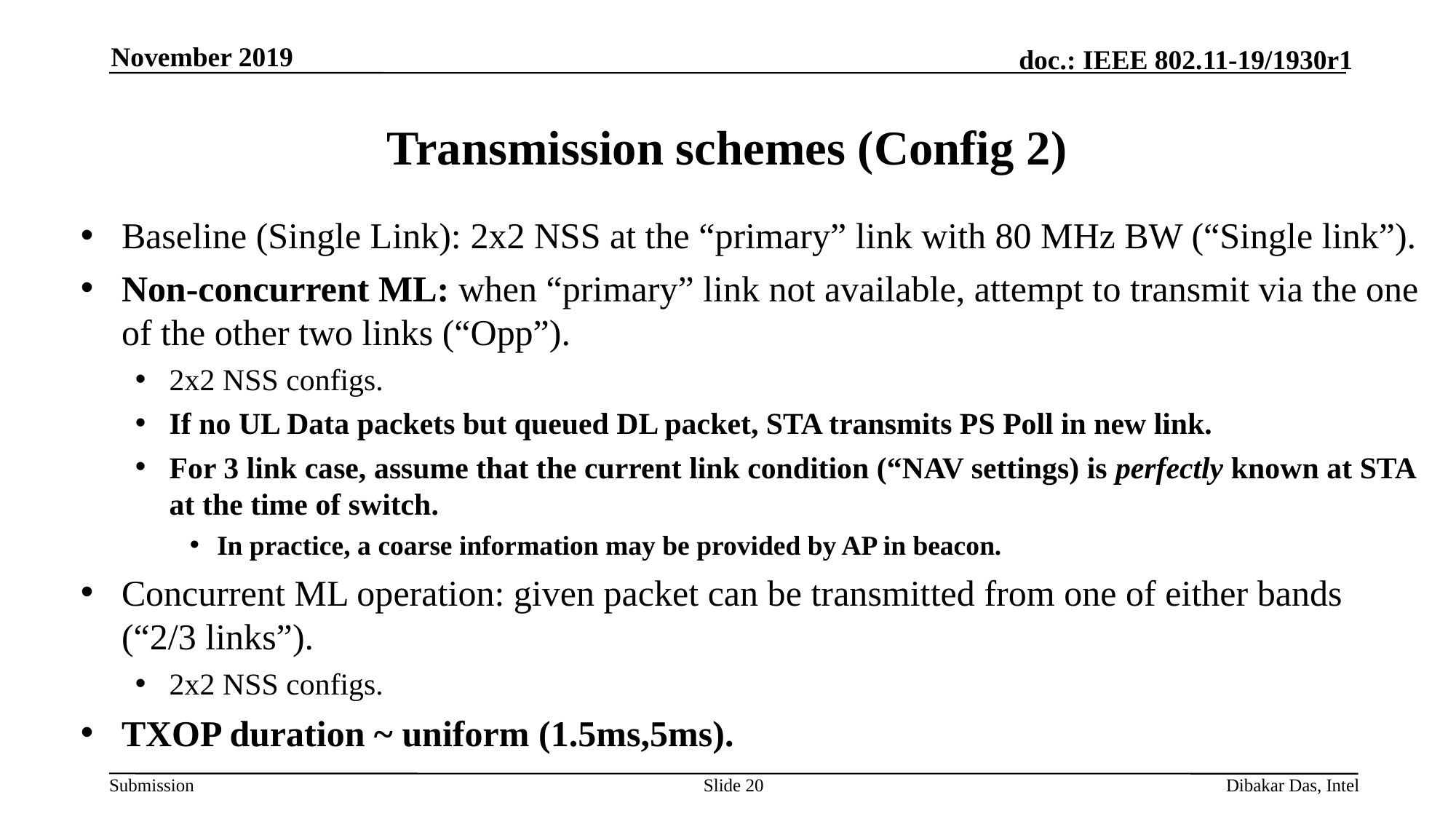

November 2019
# Transmission schemes (Config 2)
Baseline (Single Link): 2x2 NSS at the “primary” link with 80 MHz BW (“Single link”).
Non-concurrent ML: when “primary” link not available, attempt to transmit via the one of the other two links (“Opp”).
2x2 NSS configs.
If no UL Data packets but queued DL packet, STA transmits PS Poll in new link.
For 3 link case, assume that the current link condition (“NAV settings) is perfectly known at STA
at the time of switch.
In practice, a coarse information may be provided by AP in beacon.
Concurrent ML operation: given packet can be transmitted from one of either bands (“2/3 links”).
2x2 NSS configs.
TXOP duration ~ uniform (1.5ms,5ms).

Slide 20
Dibakar Das, Intel